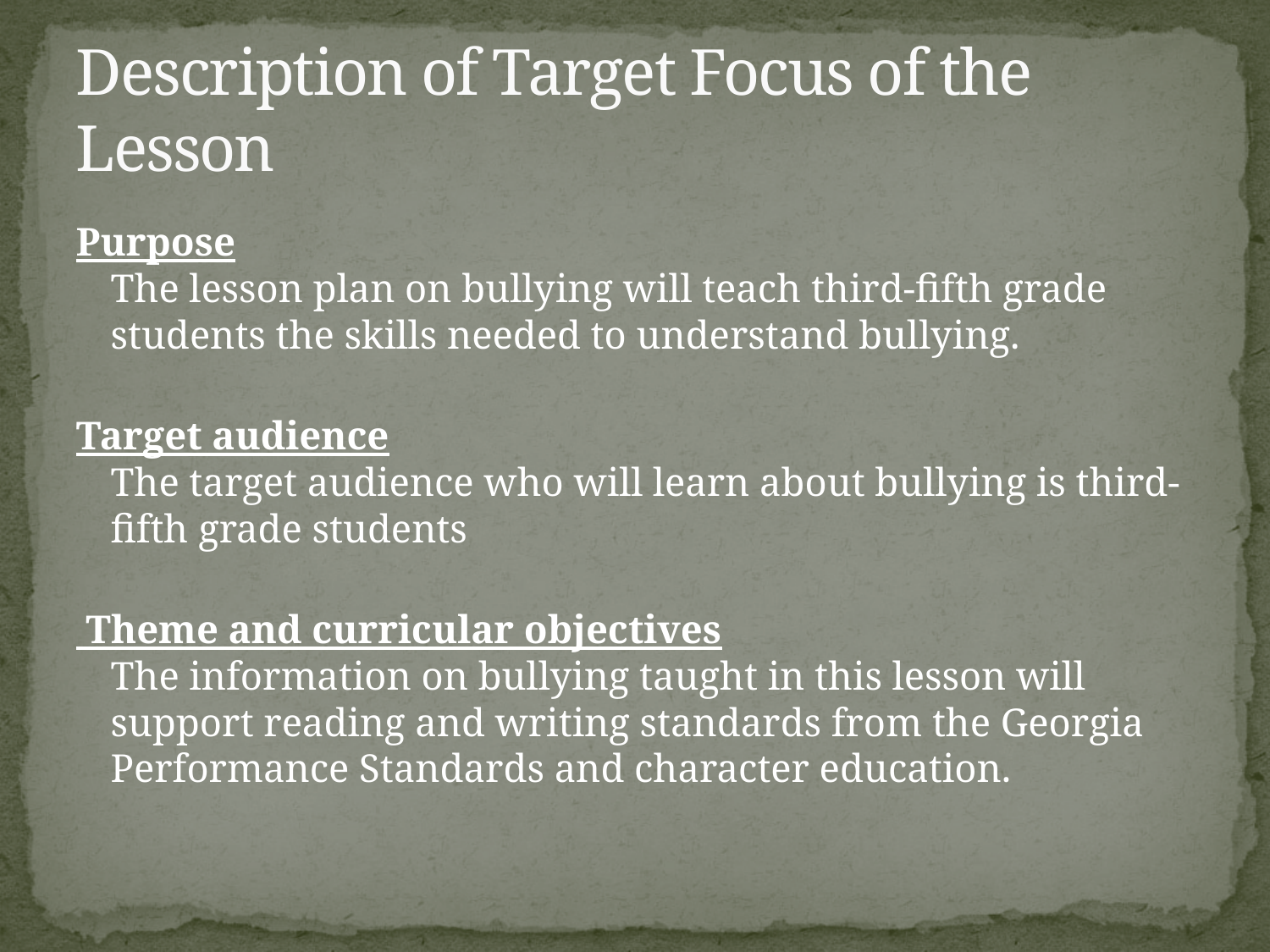

# Description of Target Focus of the Lesson
Purpose
The lesson plan on bullying will teach third-fifth grade students the skills needed to understand bullying.
Target audience
The target audience who will learn about bullying is third-fifth grade students
 Theme and curricular objectives
The information on bullying taught in this lesson will support reading and writing standards from the Georgia Performance Standards and character education.